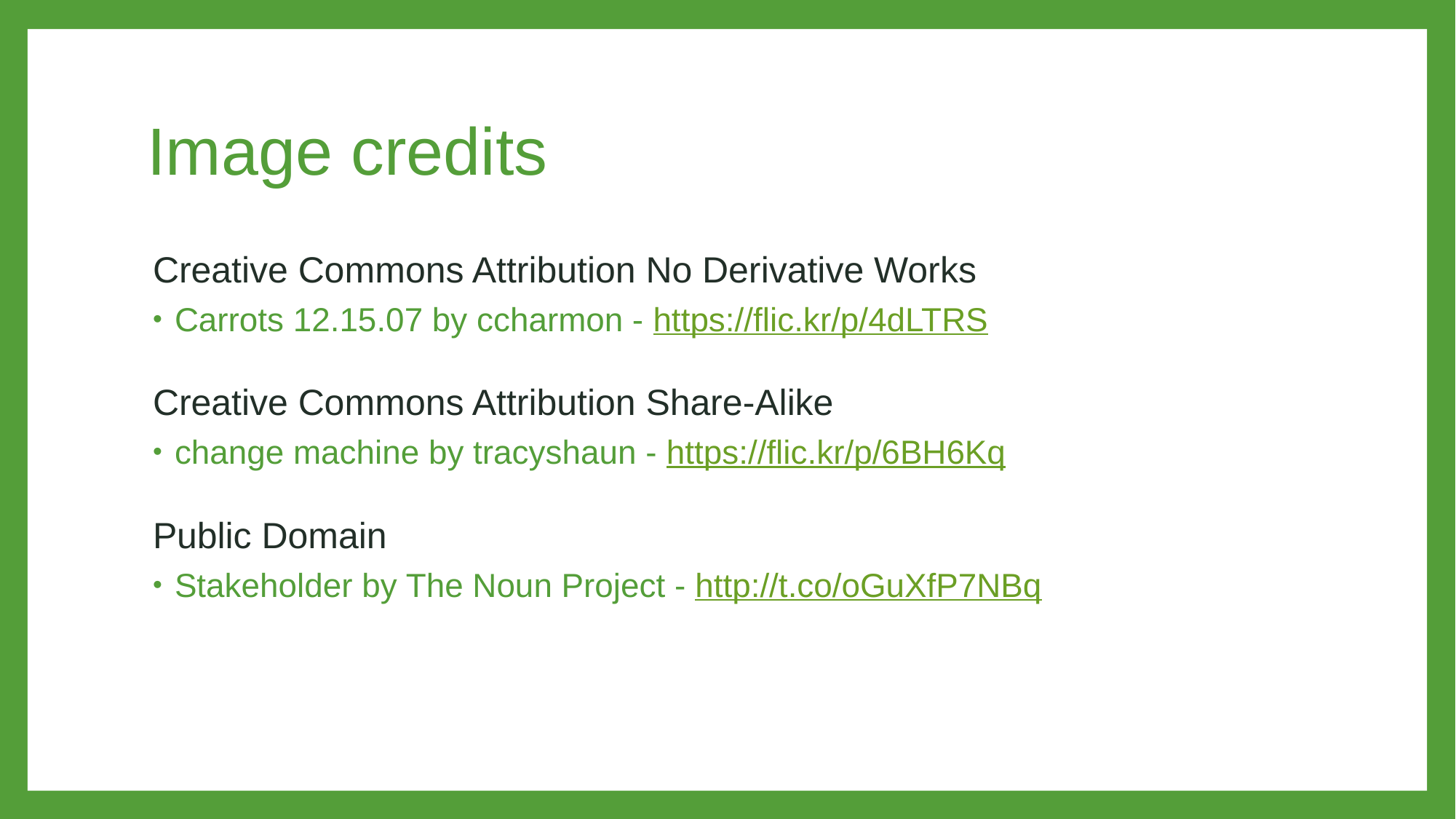

# Image credits
Creative Commons Attribution No Derivative Works
Carrots 12.15.07 by ccharmon - https://flic.kr/p/4dLTRS
Creative Commons Attribution Share-Alike
change machine by tracyshaun - https://flic.kr/p/6BH6Kq
Public Domain
Stakeholder by The Noun Project - http://t.co/oGuXfP7NBq